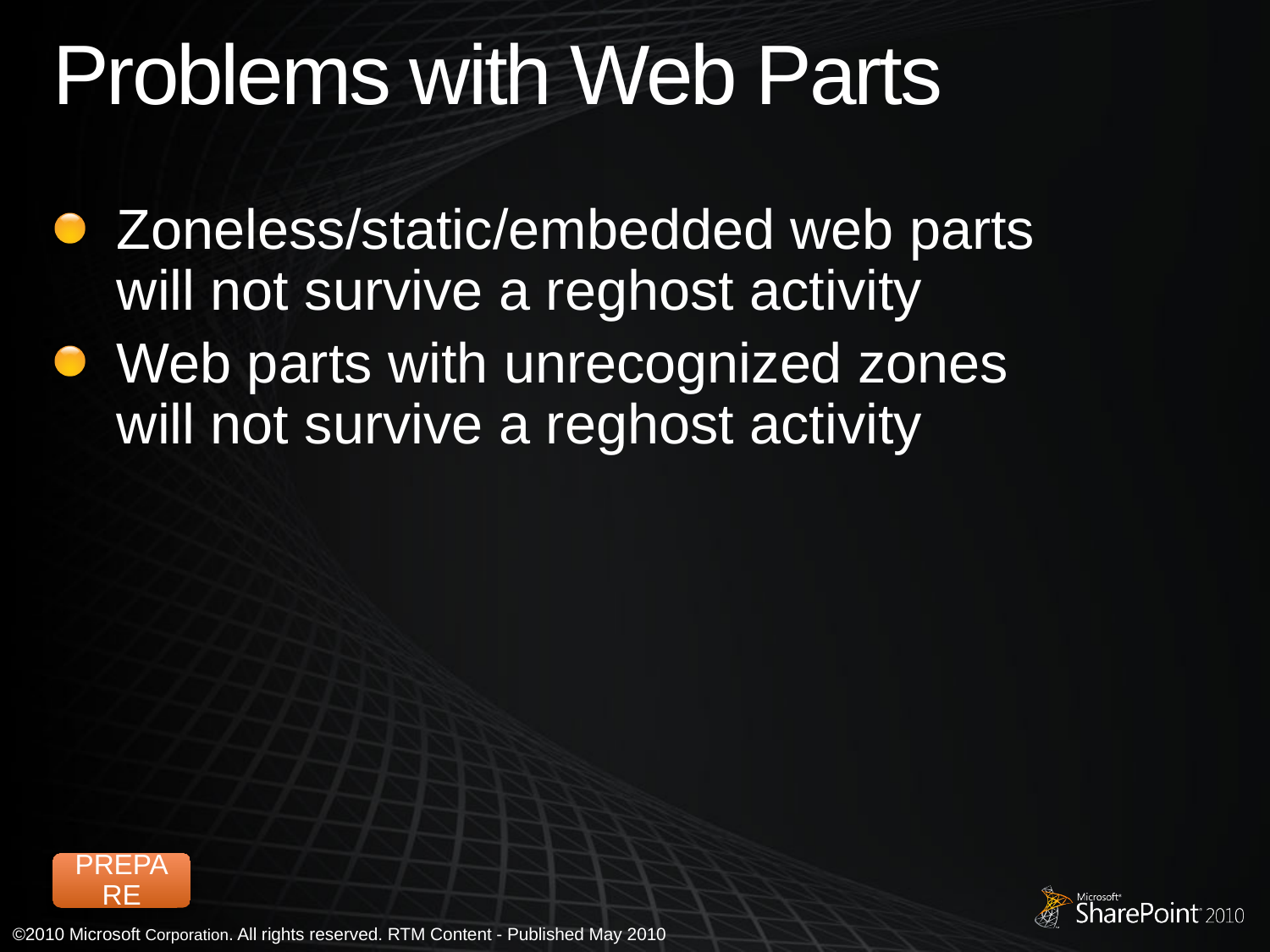

# Problems with Web Parts
Zoneless/static/embedded web parts
will not survive a reghost activity
Web parts with unrecognized zones
will not survive a reghost activity